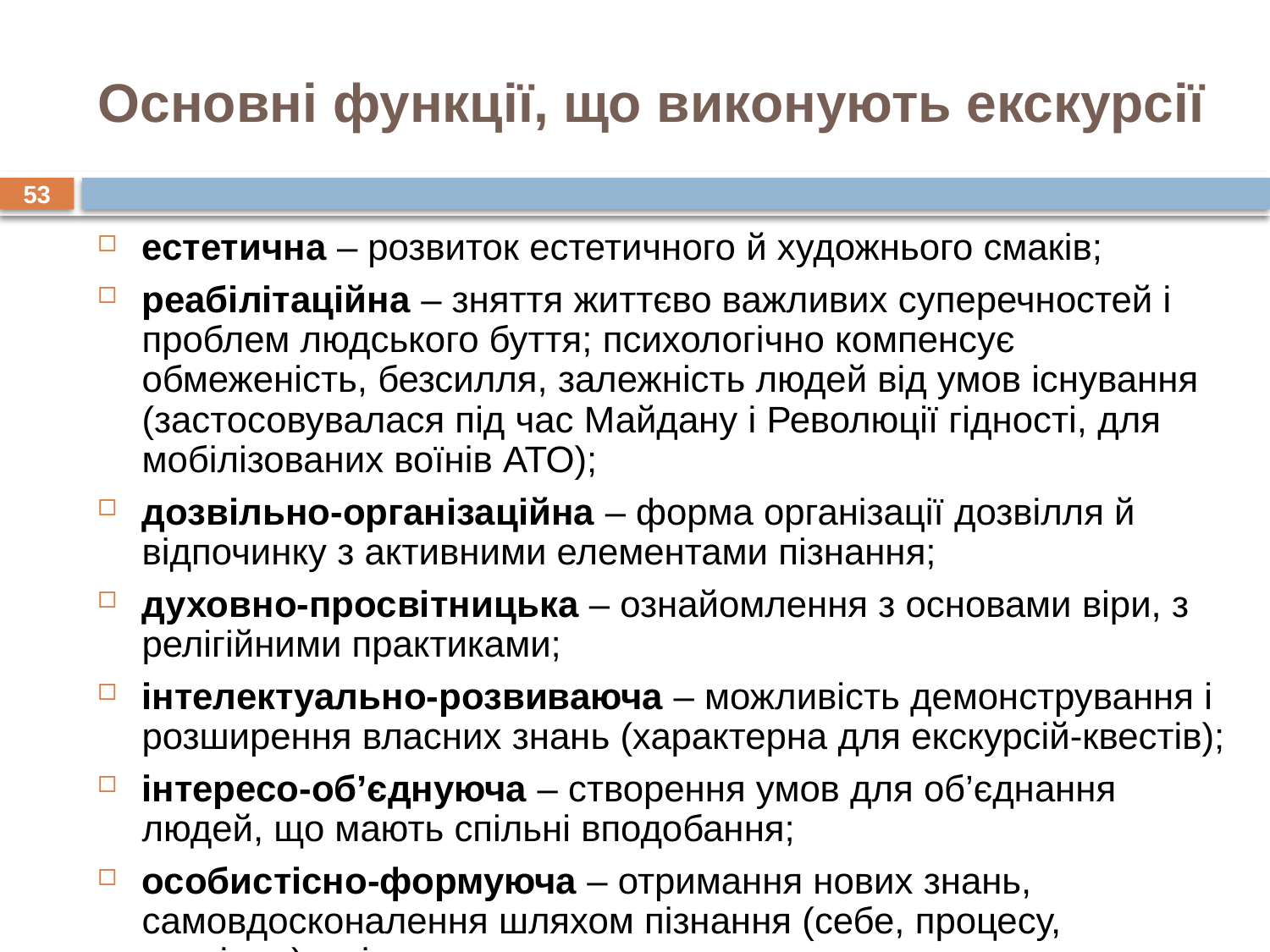

# Основні функції, що виконують екскурсії
53
естетична – розвиток естетичного й художнього смаків;
реабілітаційна – зняття життєво важливих суперечностей і проблем людського буття; психологічно компенсує обмеженість, безсилля, залежність людей від умов існування (застосовувалася під час Майдану і Революції гідності, для мобілізованих воїнів АТО);
дозвільно-організаційна – форма організації дозвілля й відпочинку з активними елементами пізнання;
духовно-просвітницька – ознайомлення з основами віри, з релігійними практиками;
інтелектуально-розвиваюча – можливість демонстрування і розширення власних знань (характерна для екскурсій-квестів);
інтересо-об’єднуюча – створення умов для об’єднання людей, що мають спільні вподобання;
особистісно-формуюча – отримання нових знань, самовдосконалення шляхом пізнання (себе, процесу, довкілля) та ін.